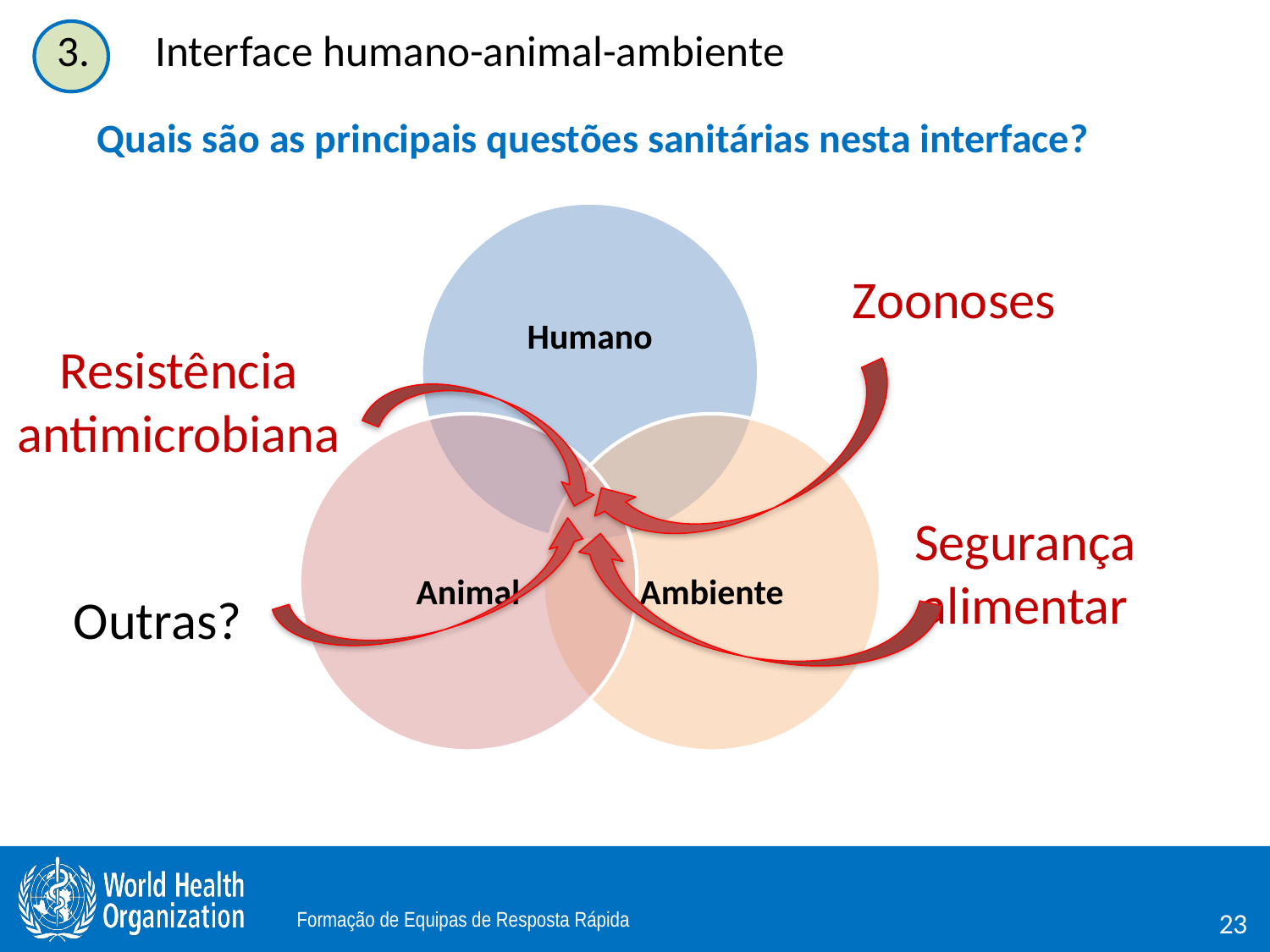

# 3.	Interface humano-animal-ambiente

Quais são as principais questões sanitárias nesta interface?
Humano
Ambiente
Animal
Zoonoses
Resistência antimicrobiana

Segurança
alimentar

Outras?